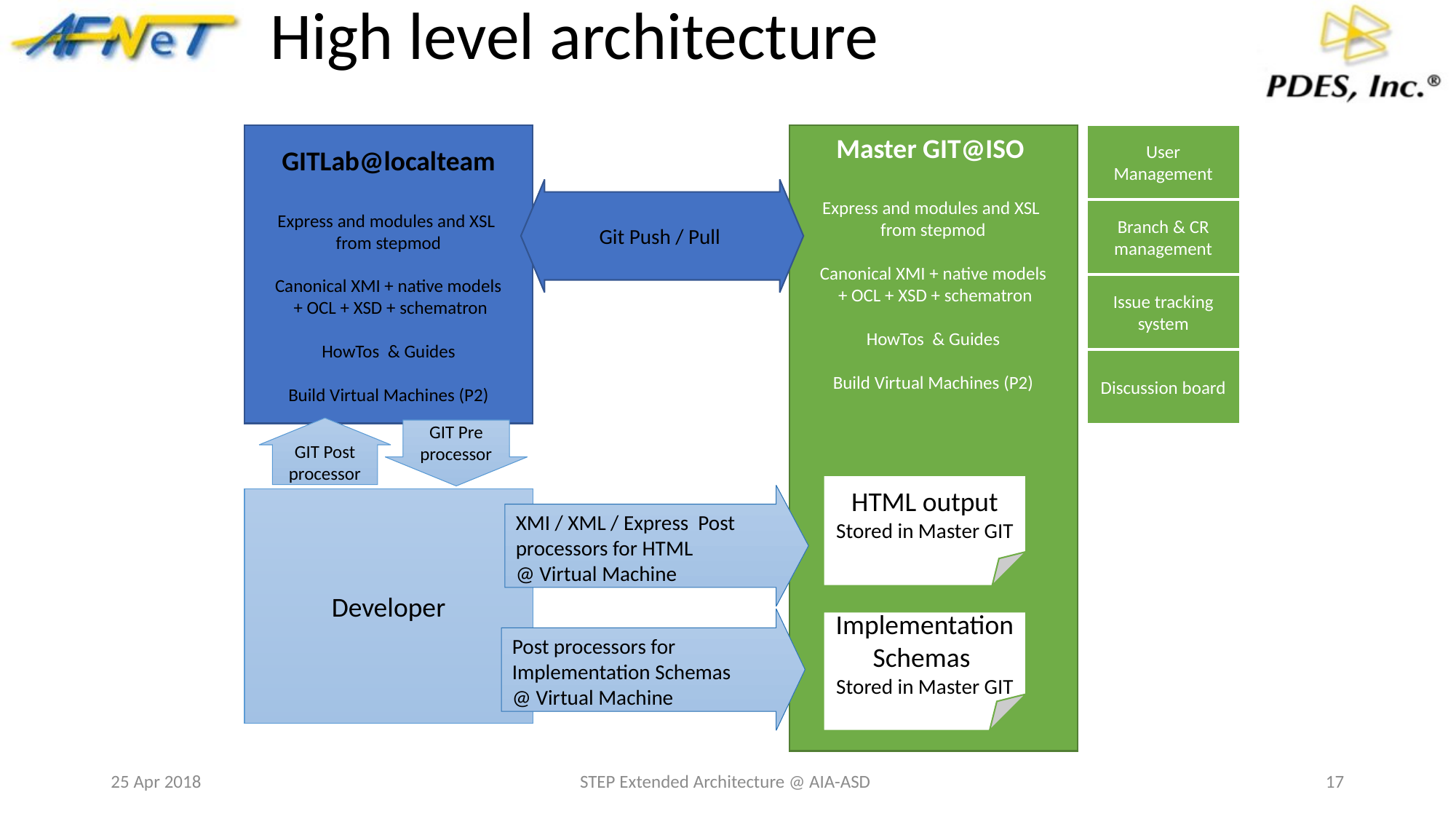

# High level architecture
GITLab@localteam
Express and modules and XSL
from stepmod

Canonical XMI + native models
 + OCL + XSD + schematron

HowTos  & Guides

Build Virtual Machines (P2)
User Management
Master GIT@ISO
Express and modules and XSL
from stepmod

Canonical XMI + native models
 + OCL + XSD + schematron

HowTos  & Guides

Build Virtual Machines (P2)
Git Push / Pull
Branch & CR management
Issue tracking system
Discussion board
GIT Post processor
GIT Pre processor
HTML output
Stored in Master GIT
XMI / XML / Express  Post processors for HTML
@ Virtual Machine

Developer
Post processors for Implementation Schemas
@ Virtual Machine
Implementation Schemas
Stored in Master GIT
25 Apr 2018
STEP Extended Architecture @ AIA-ASD
17